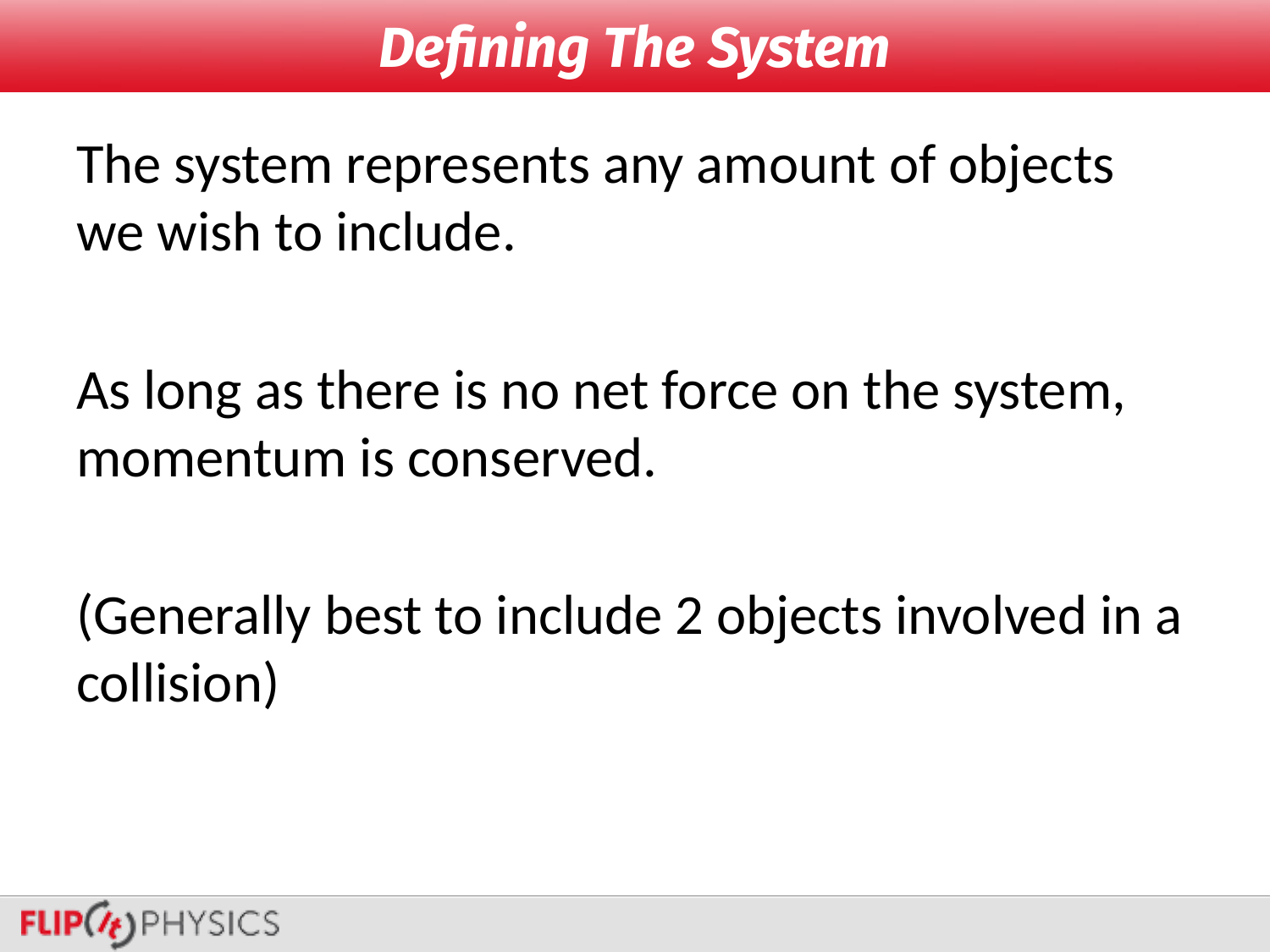

# Defining The System
The system represents any amount of objects we wish to include.

As long as there is no net force on the system, momentum is conserved.

(Generally best to include 2 objects involved in a collision)